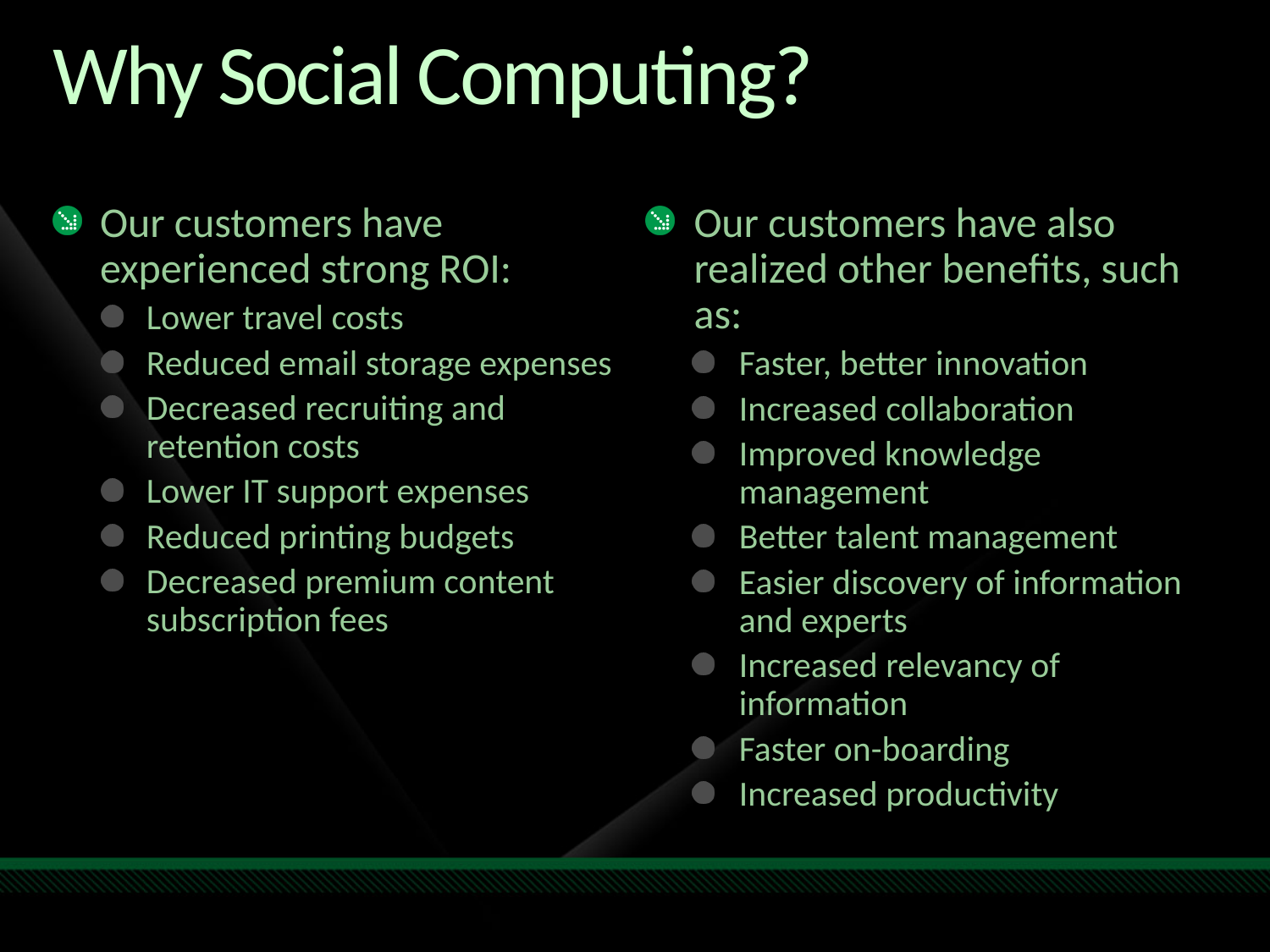

# Why Social Computing?
Our customers have experienced strong ROI:
Lower travel costs
Reduced email storage expenses
Decreased recruiting and retention costs
Lower IT support expenses
Reduced printing budgets
Decreased premium content subscription fees

Our customers have also realized other benefits, such as:
Faster, better innovation
Increased collaboration
Improved knowledge management
Better talent management
Easier discovery of information and experts
Increased relevancy of information
Faster on-boarding
Increased productivity